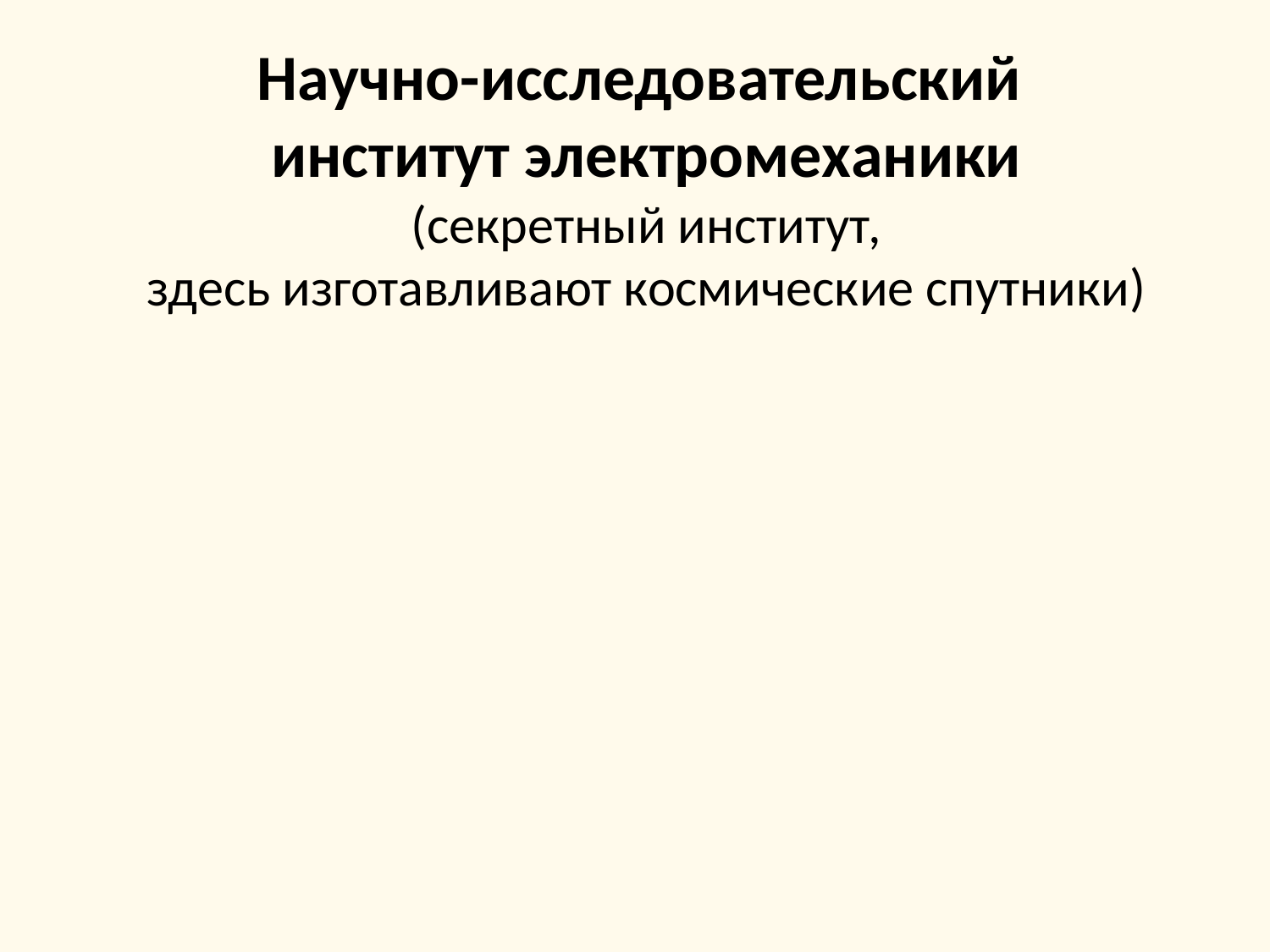

# Научно-исследовательский институт электромеханики (секретный институт, здесь изготавливают космические спутники)